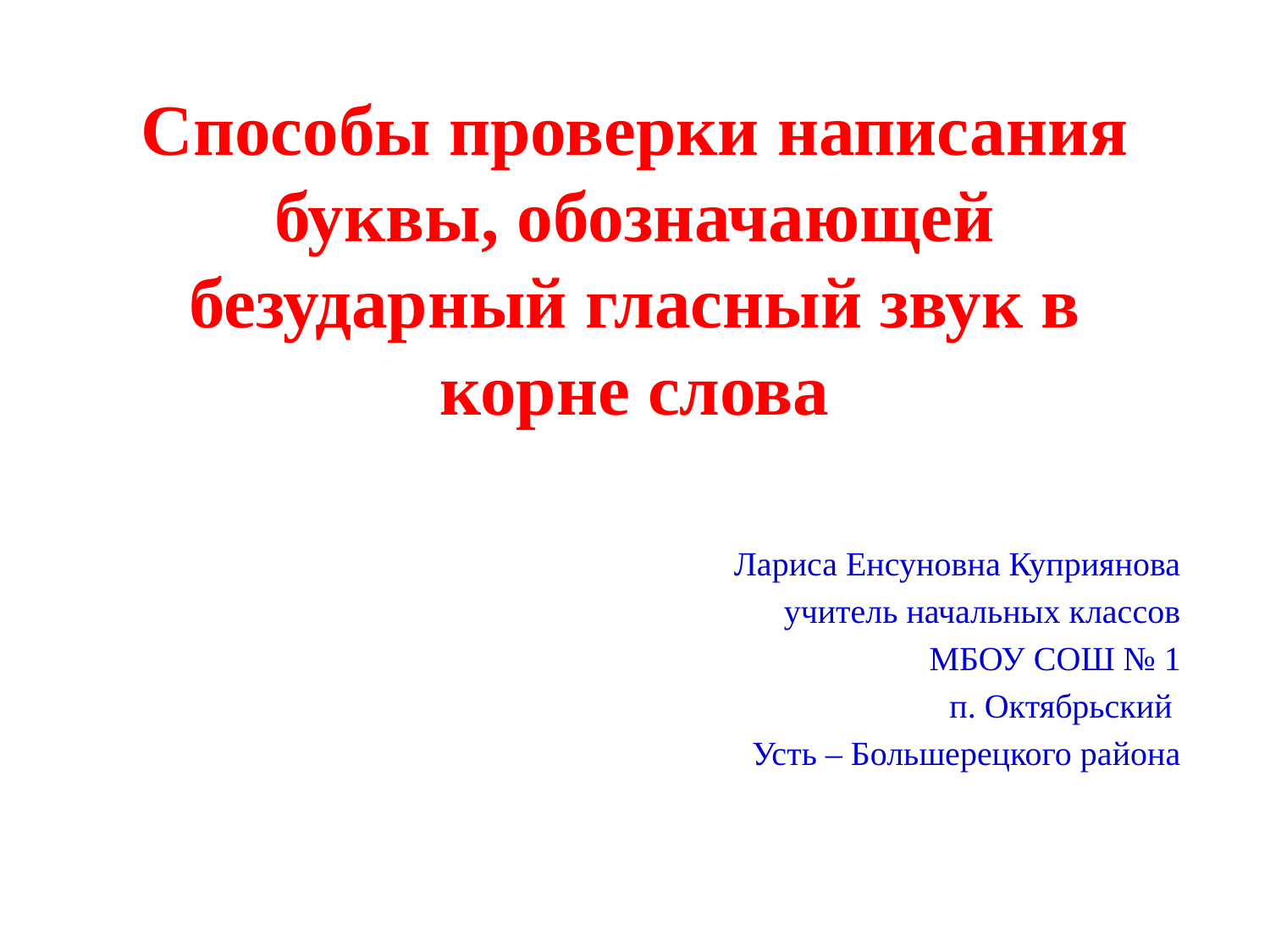

# Способы проверки написания буквы, обозначающей безударный гласный звук в корне слова
Лариса Енсуновна Куприянова
учитель начальных классов
МБОУ СОШ № 1
п. Октябрьский
Усть – Большерецкого района